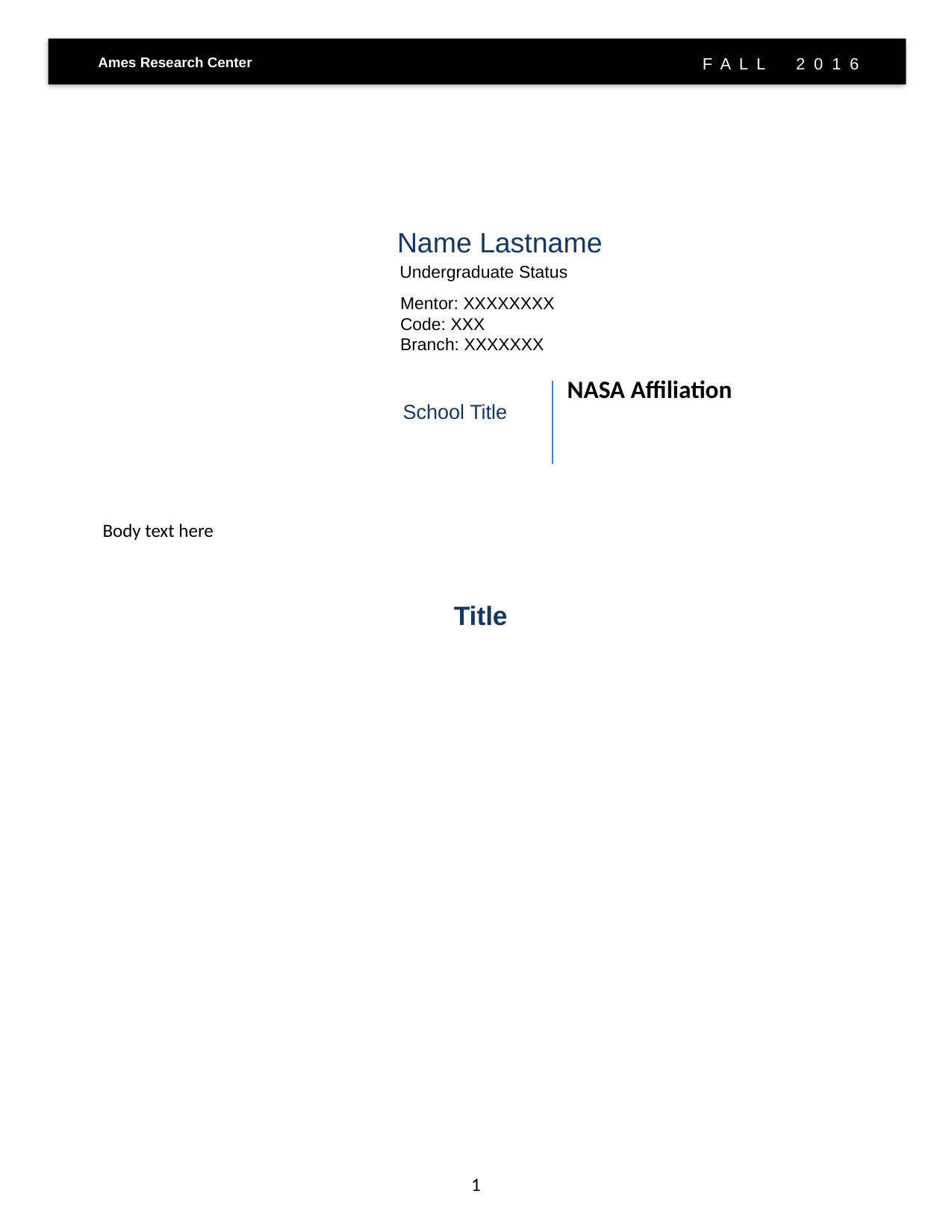

F  A  L  L       2  0  1  6
# Name Lastname

Undergraduate Status
Mentor: XXXXXXXX
Code: XXX
Branch: XXXXXXX
NASA Affiliation
School Title
Body text here
Title

1